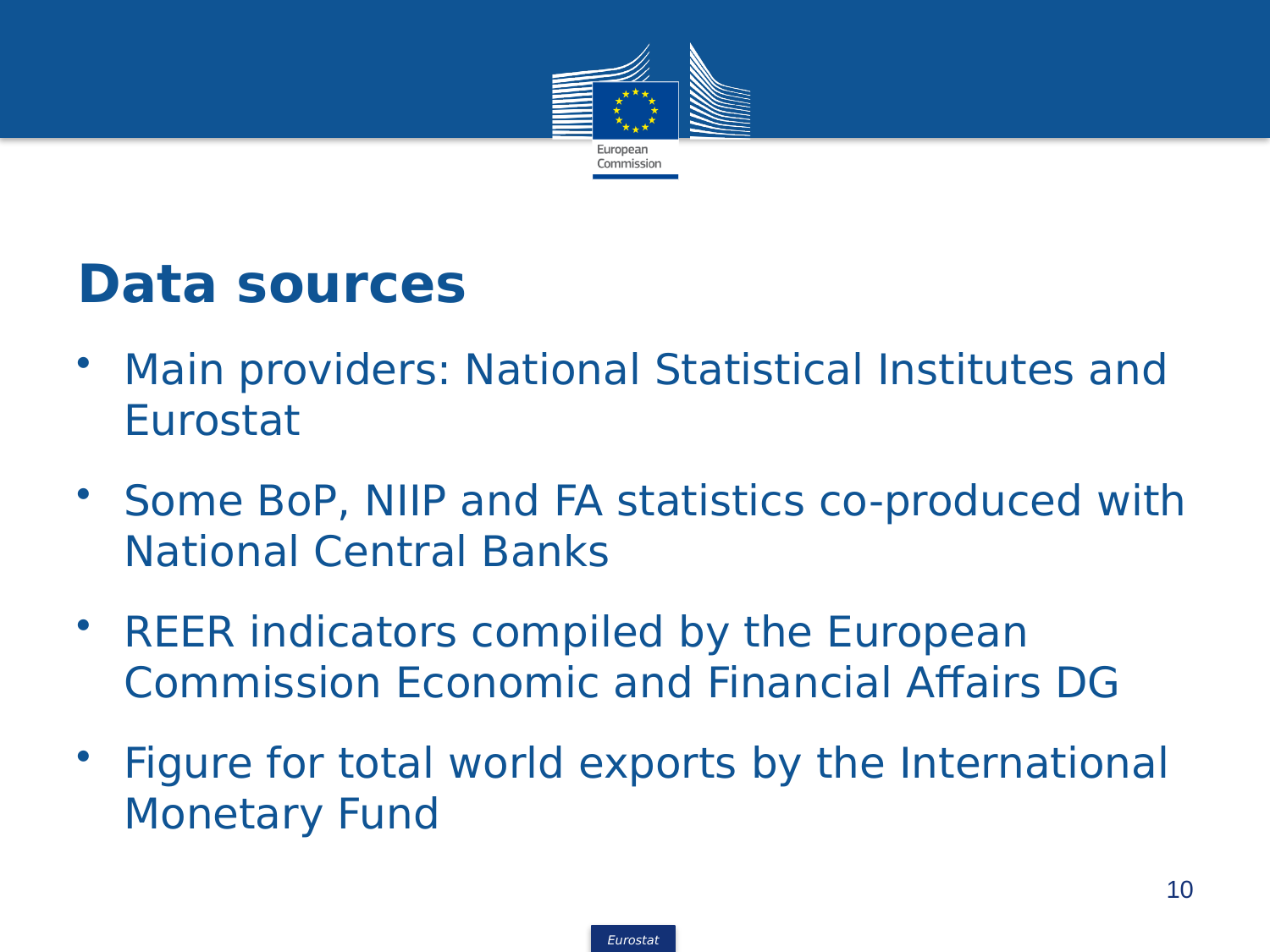

# Data sources
Main providers: National Statistical Institutes and Eurostat
Some BoP, NIIP and FA statistics co-produced with National Central Banks
REER indicators compiled by the European Commission Economic and Financial Affairs DG
Figure for total world exports by the International Monetary Fund
10